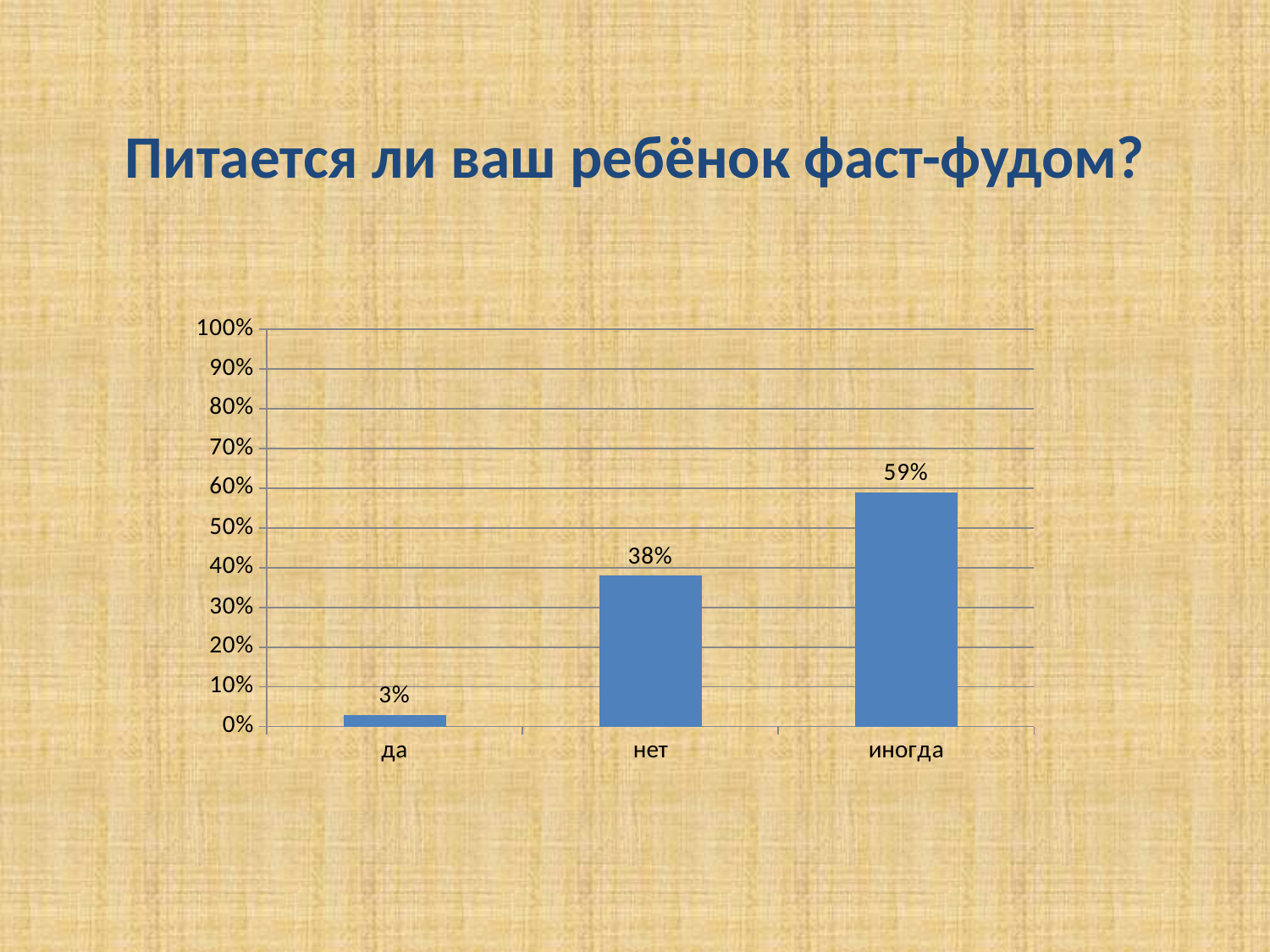

# Питается ли ваш ребёнок фаст-фудом?

### Chart

| Category | Ряд 1 |
|---|---|
| да | 0.030000000000000002 |
| нет | 0.3800000000000001 |
| иногда | 0.59 |